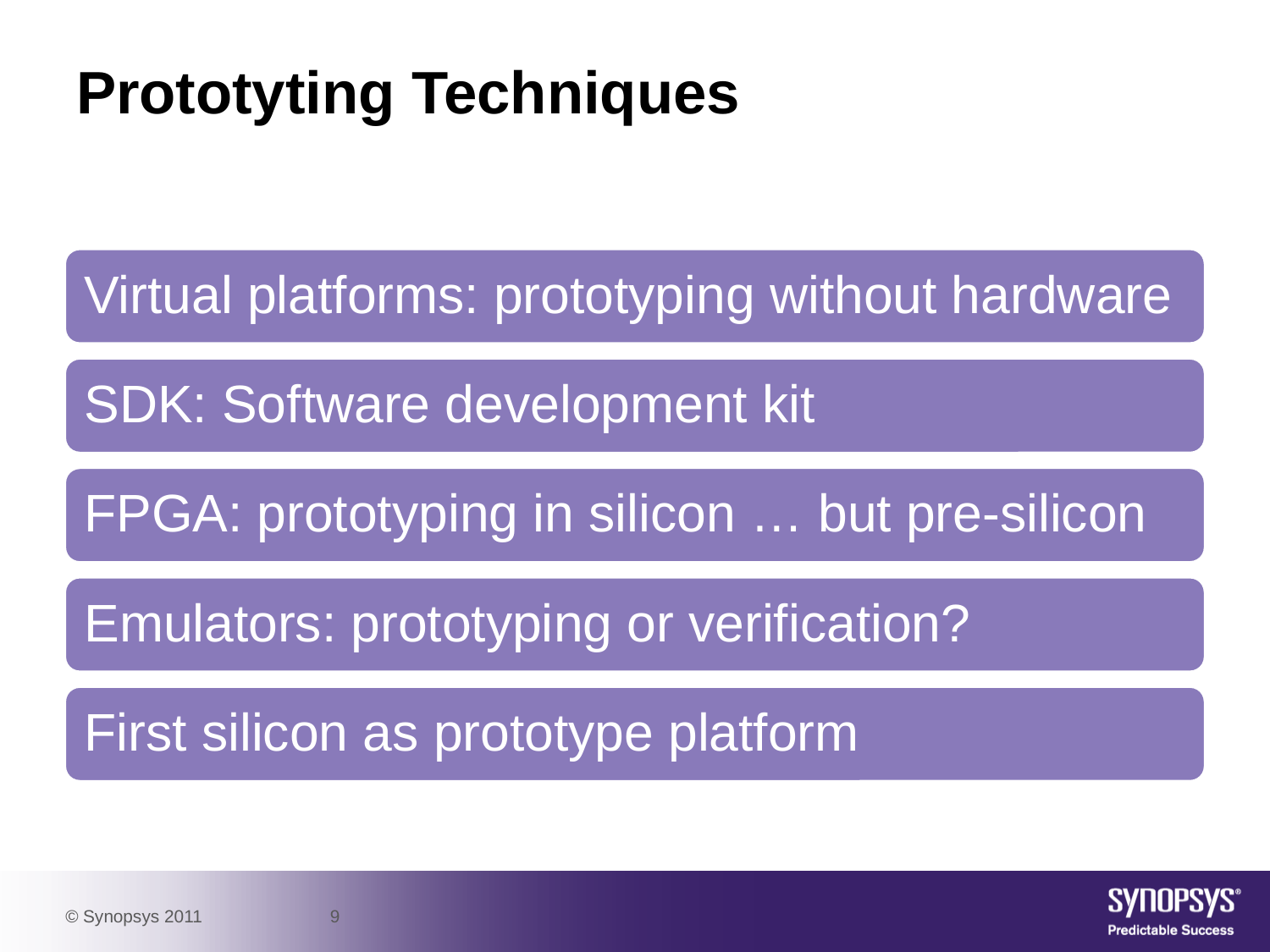

# Prototyting Techniques
Virtual platforms: prototyping without hardware
SDK: Software development kit
FPGA: prototyping in silicon … but pre-silicon
Emulators: prototyping or verification?
First silicon as prototype platform